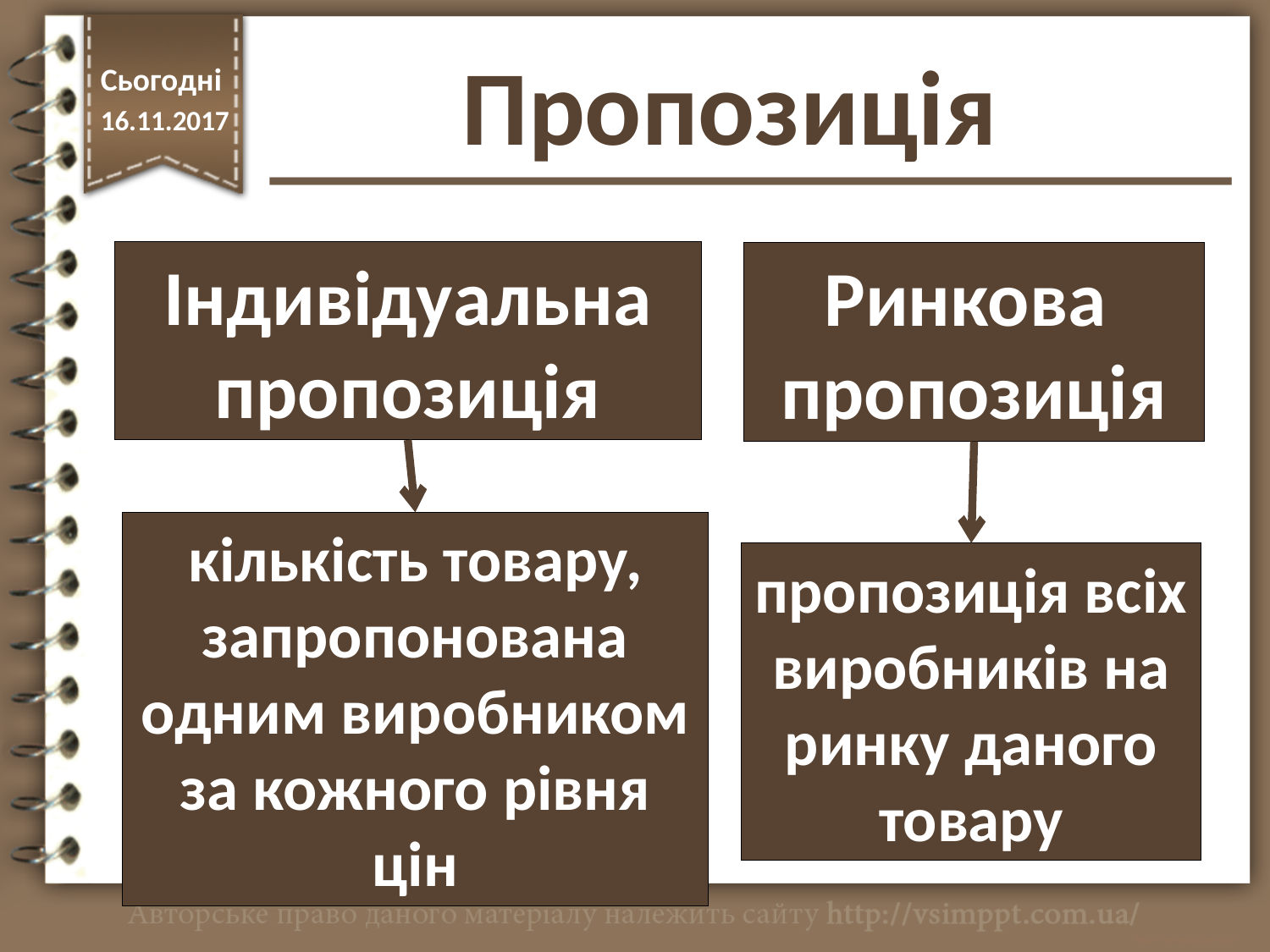

Пропозиція
Сьогодні
16.11.2017
Індивідуальна пропозиція
Ринкова
пропозиція
кількість товару, запропонована одним виробником за кожного рівня цін
пропозиція всіх виробників на ринку даного товару
http://vsimppt.com.ua/